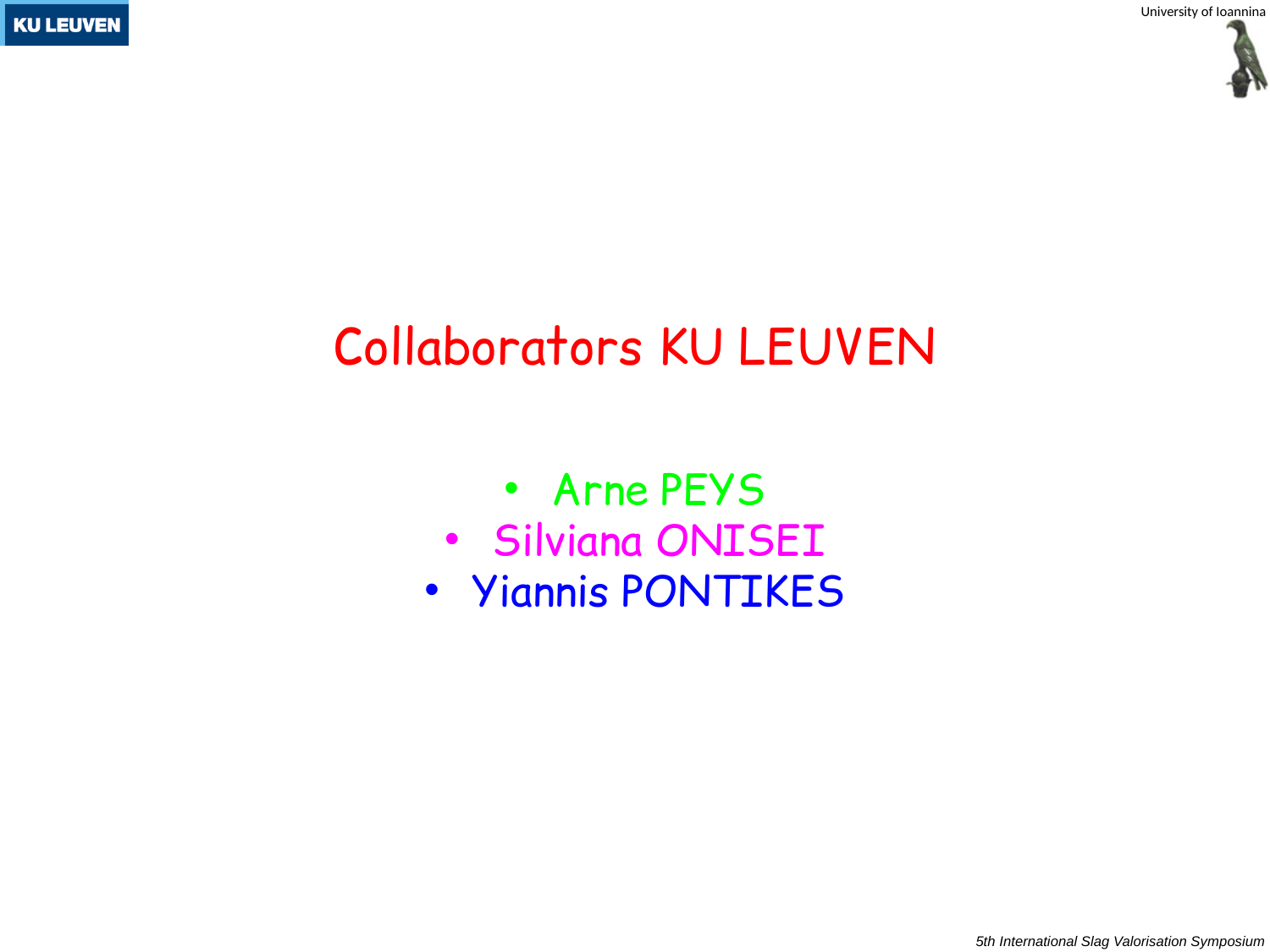

Collaborators KU LEUVEN
Arne PEYS
Silviana ONISEI
Yiannis PONTIKES